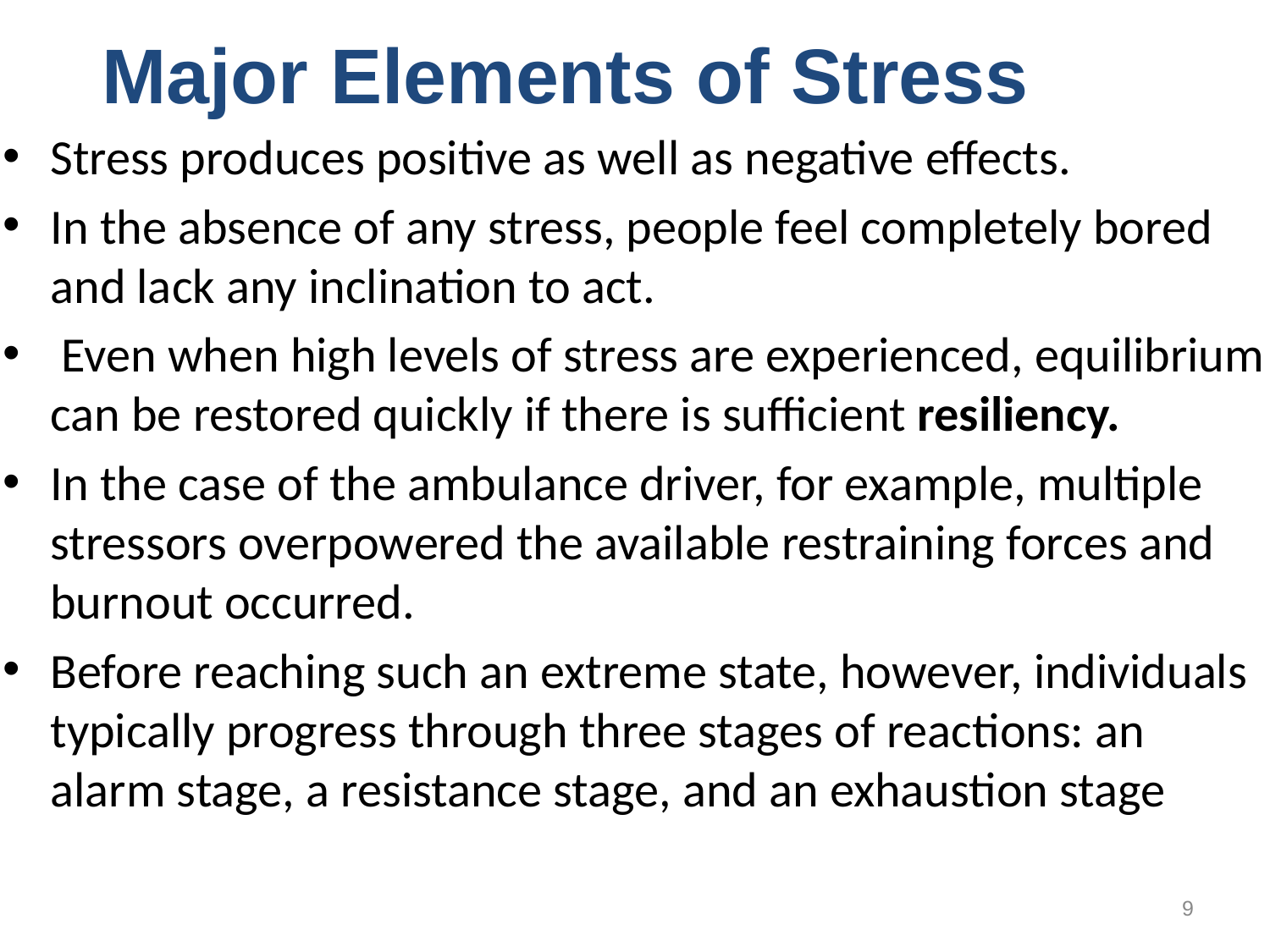

Major Elements of Stress
Stress produces positive as well as negative effects.
In the absence of any stress, people feel completely bored and lack any inclination to act.
 Even when high levels of stress are experienced, equilibrium can be restored quickly if there is sufficient resiliency.
In the case of the ambulance driver, for example, multiple stressors overpowered the available restraining forces and burnout occurred.
Before reaching such an extreme state, however, individuals typically progress through three stages of reactions: an alarm stage, a resistance stage, and an exhaustion stage
9